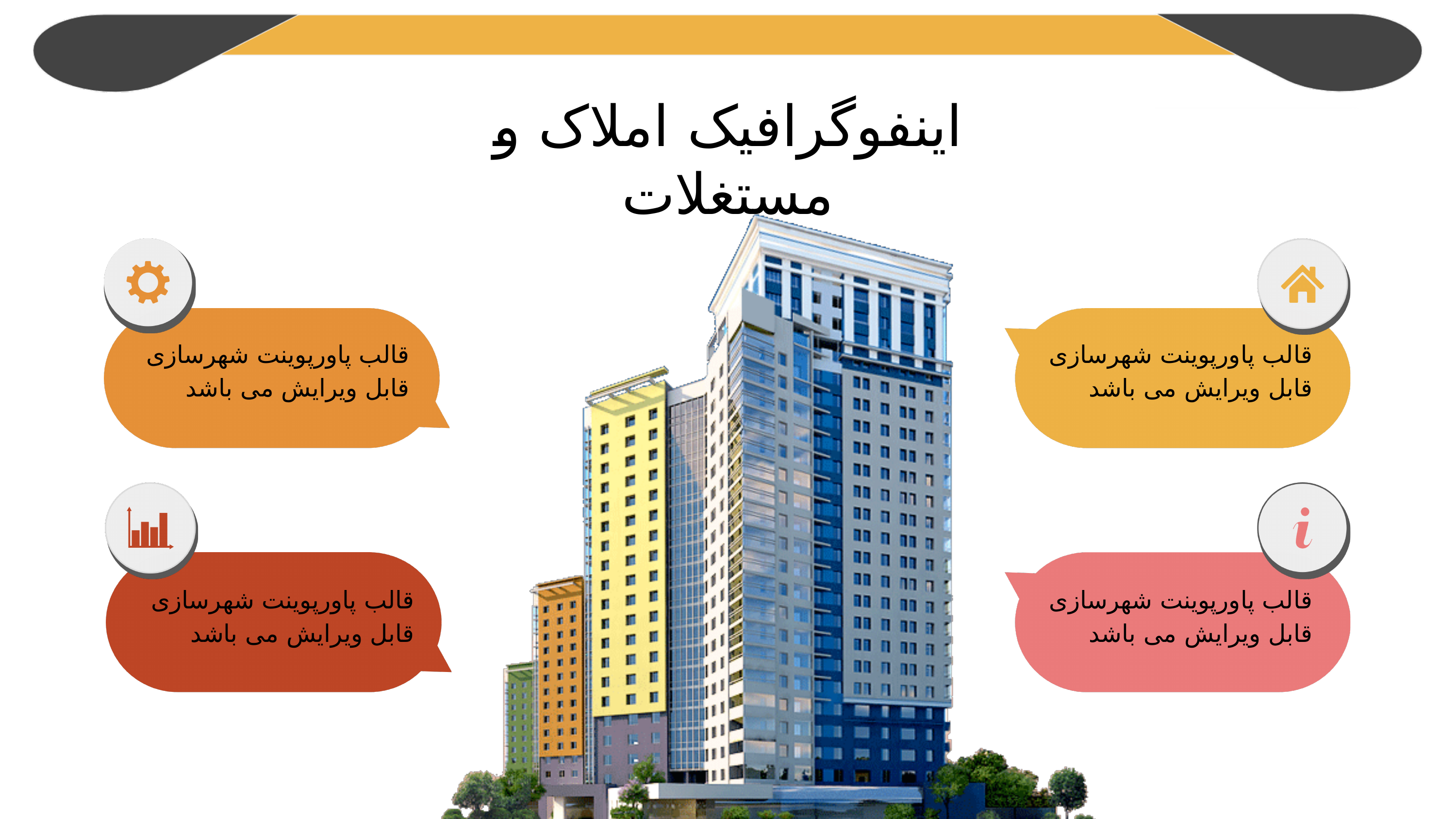

اینفوگرافیک املاک و مستغلات

قالب پاورپوینت شهرسازی قابل ویرایش می باشد
قالب پاورپوینت شهرسازی قابل ویرایش می باشد

قالب پاورپوینت شهرسازی قابل ویرایش می باشد
قالب پاورپوینت شهرسازی قابل ویرایش می باشد